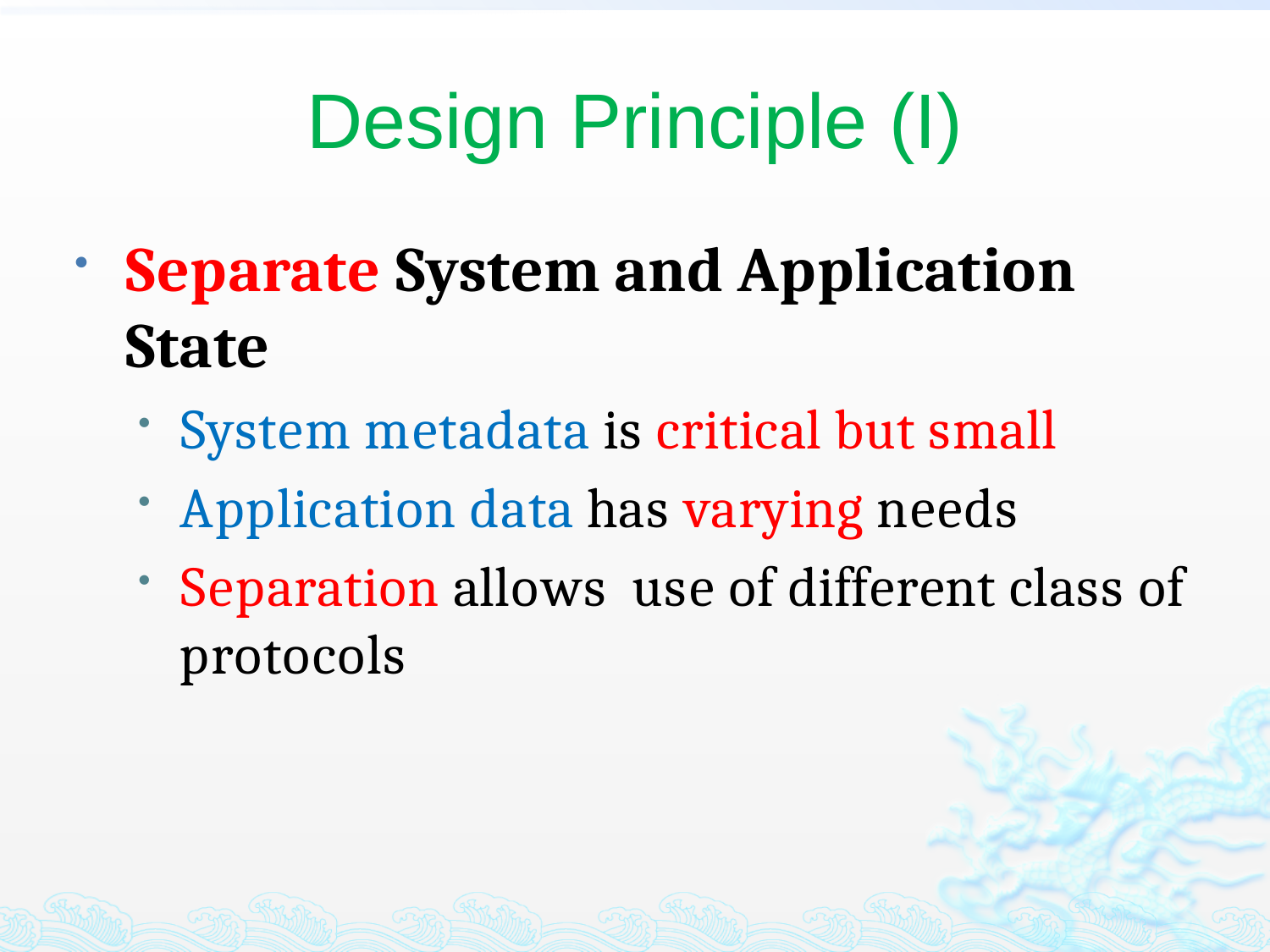

# Design Principle (I)
Separate System and Application State
System metadata is critical but small
Application data has varying needs
Separation allows  use of different class of protocols